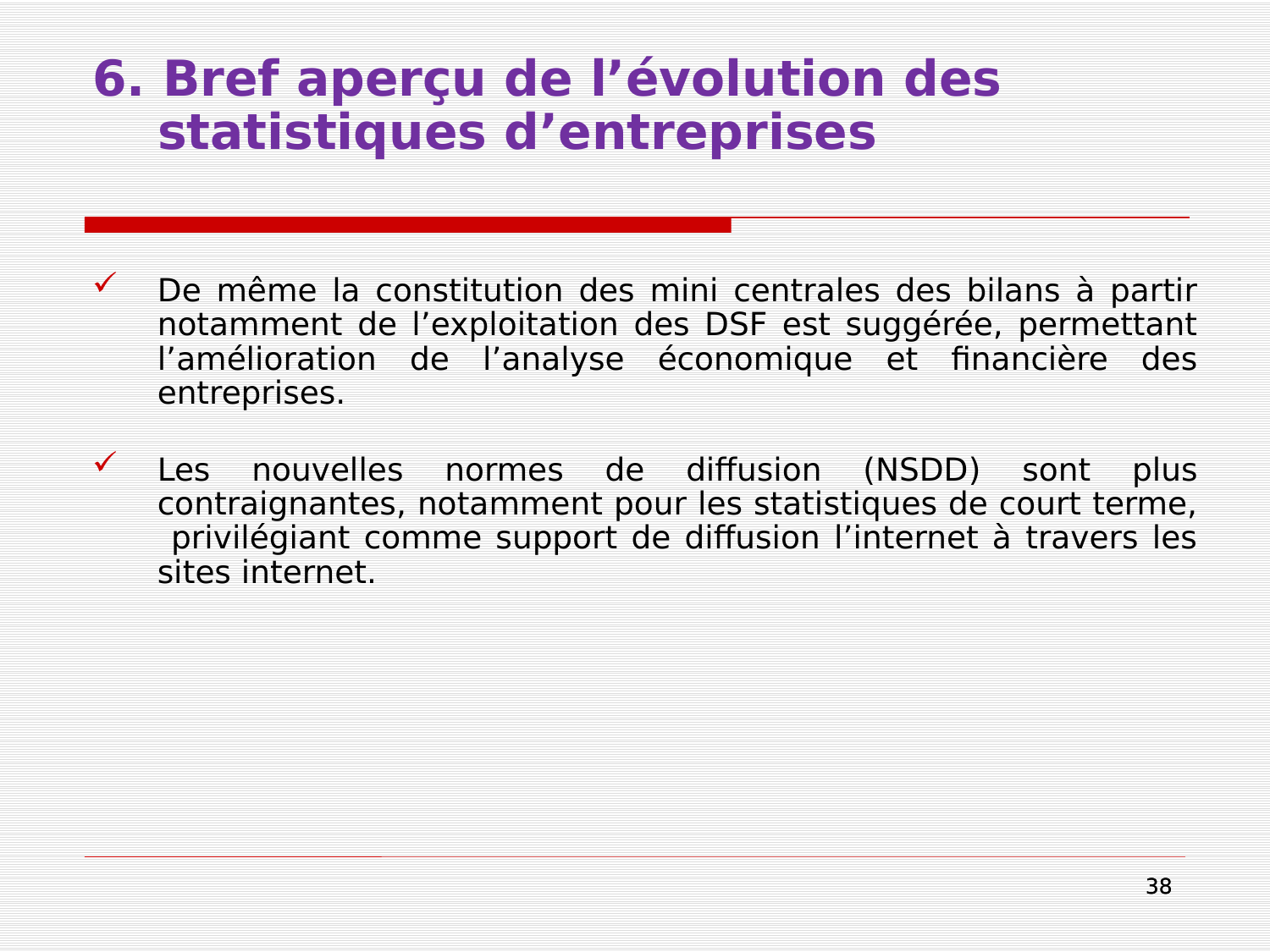

# 6. Bref aperçu de l’évolution des statistiques d’entreprises
De même la constitution des mini centrales des bilans à partir notamment de l’exploitation des DSF est suggérée, permettant l’amélioration de l’analyse économique et financière des entreprises.
Les nouvelles normes de diffusion (NSDD) sont plus contraignantes, notamment pour les statistiques de court terme,  privilégiant comme support de diffusion l’internet à travers les sites internet.

 38
38